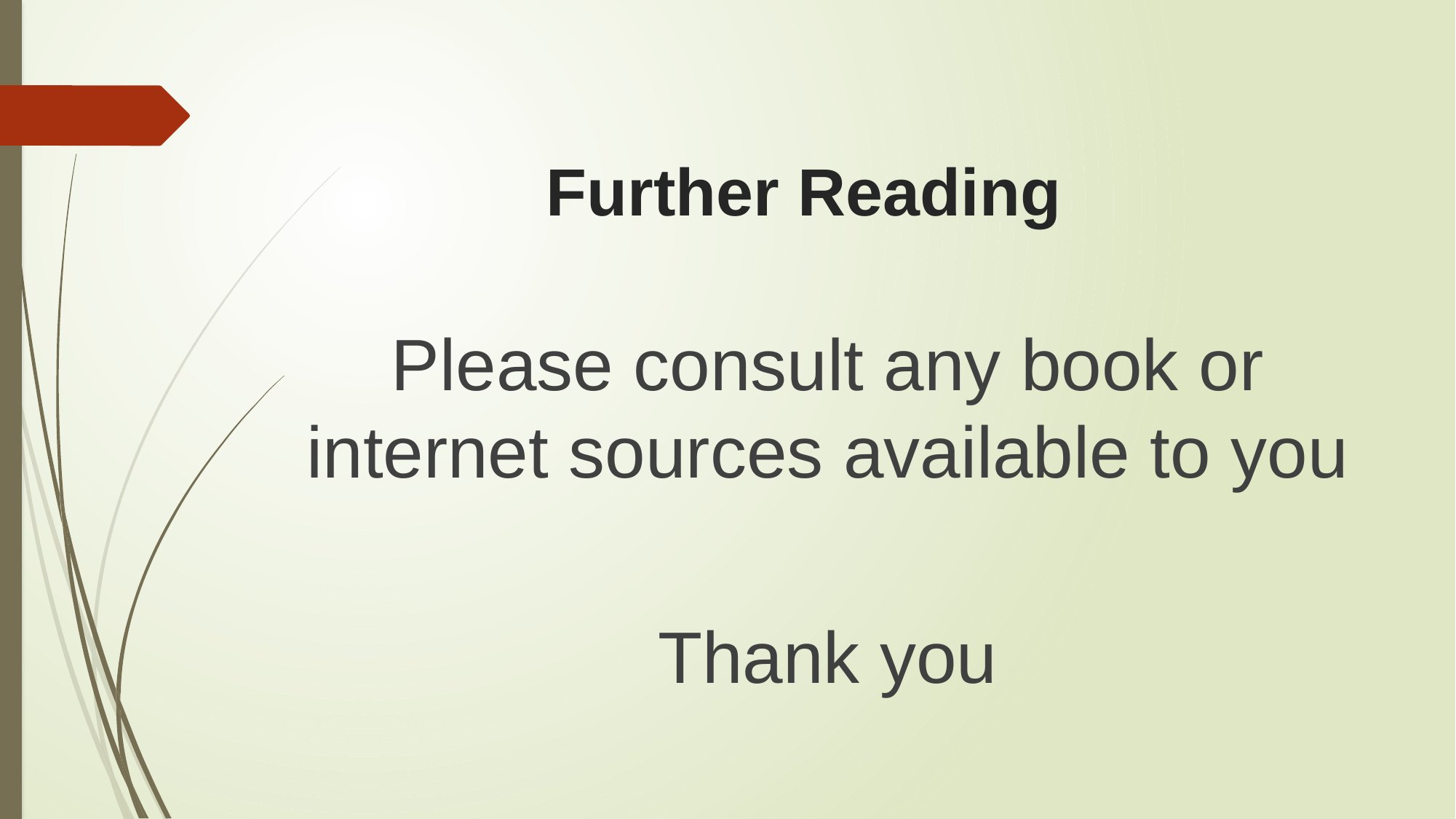

# Further Reading
Please consult any book or internet sources available to you

Thank you